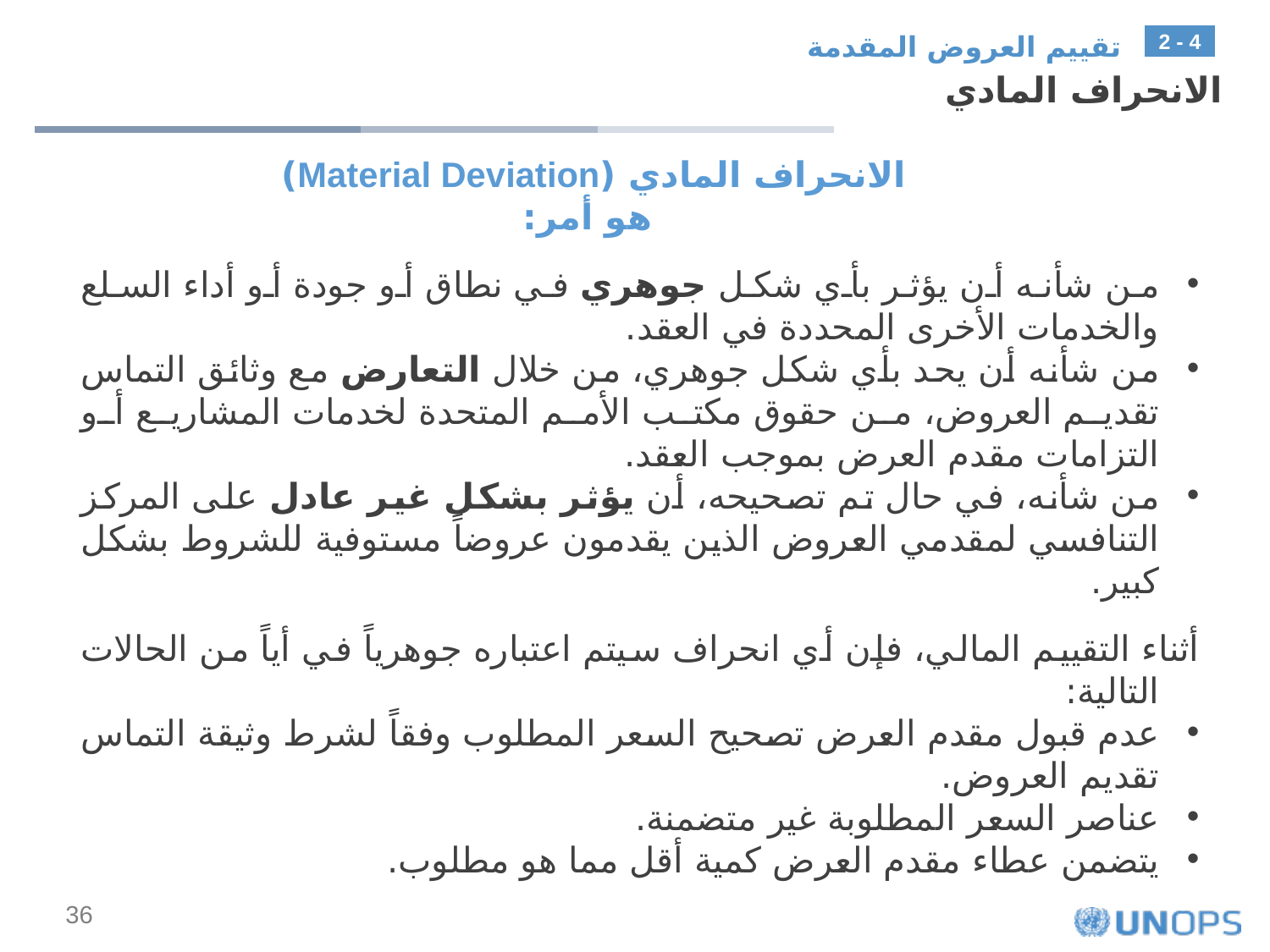

تقييم العروض المقدمة
2 - 4
الانحراف المادي

من شأنه أن يؤثر بأي شكل جوهري في نطاق أو جودة أو أداء السلع والخدمات الأخرى المحددة في العقد.
من شأنه أن يحد بأي شكل جوهري، من خلال التعارض مع وثائق التماس تقديم العروض، من حقوق مكتب الأمم المتحدة لخدمات المشاريع أو التزامات مقدم العرض بموجب العقد.
من شأنه، في حال تم تصحيحه، أن يؤثر بشكل غير عادل على المركز التنافسي لمقدمي العروض الذين يقدمون عروضاً مستوفية للشروط بشكل كبير.

أثناء التقييم المالي، فإن أي انحراف سيتم اعتباره جوهرياً في أياً من الحالات التالية:
عدم قبول مقدم العرض تصحيح السعر المطلوب وفقاً لشرط وثيقة التماس تقديم العروض.
عناصر السعر المطلوبة غير متضمنة.
يتضمن عطاء مقدم العرض كمية أقل مما هو مطلوب.

الانحراف المادي (Material Deviation)  هو أمر: